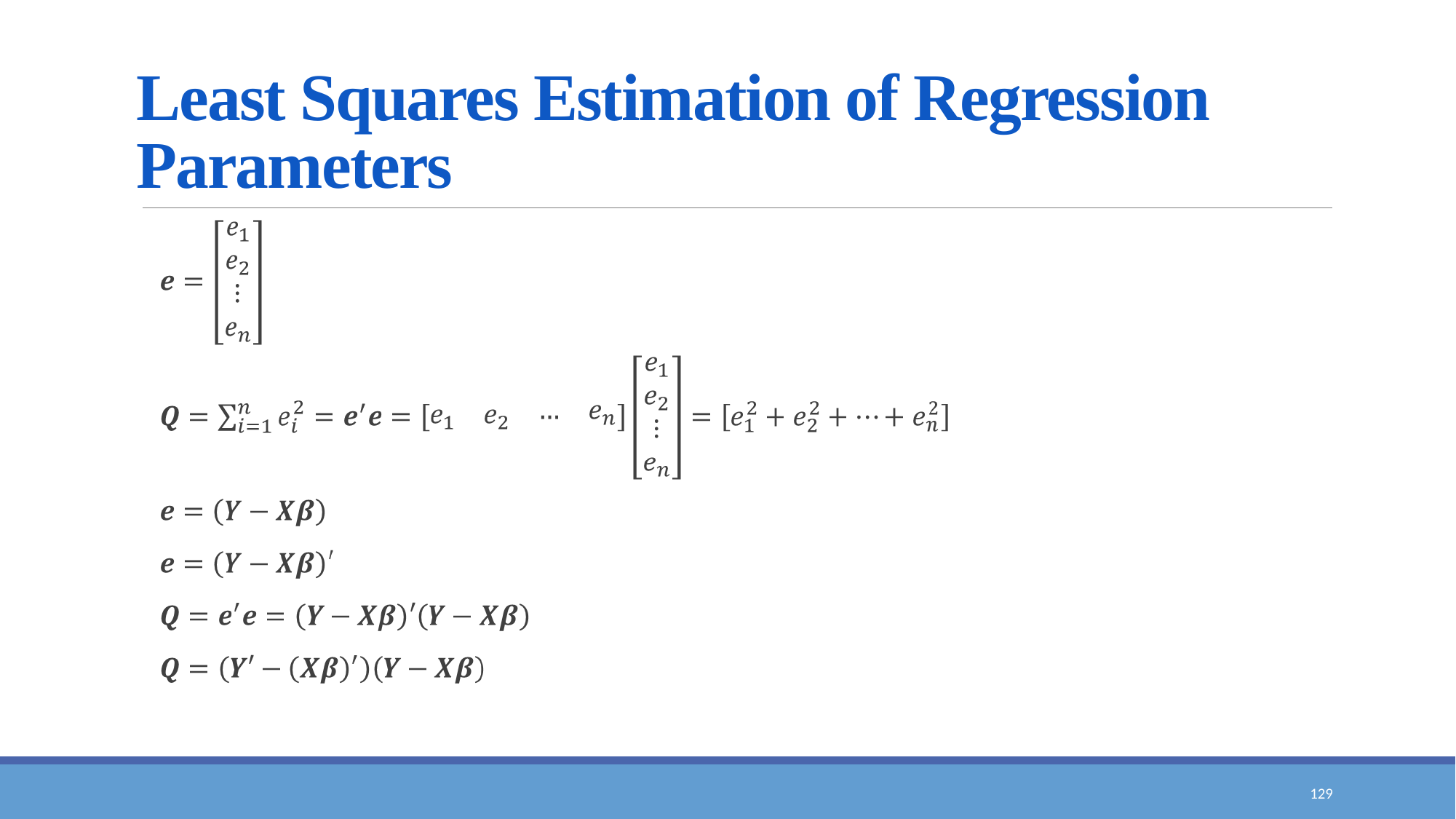

# Least Squares Estimation of Regression Parameters

129